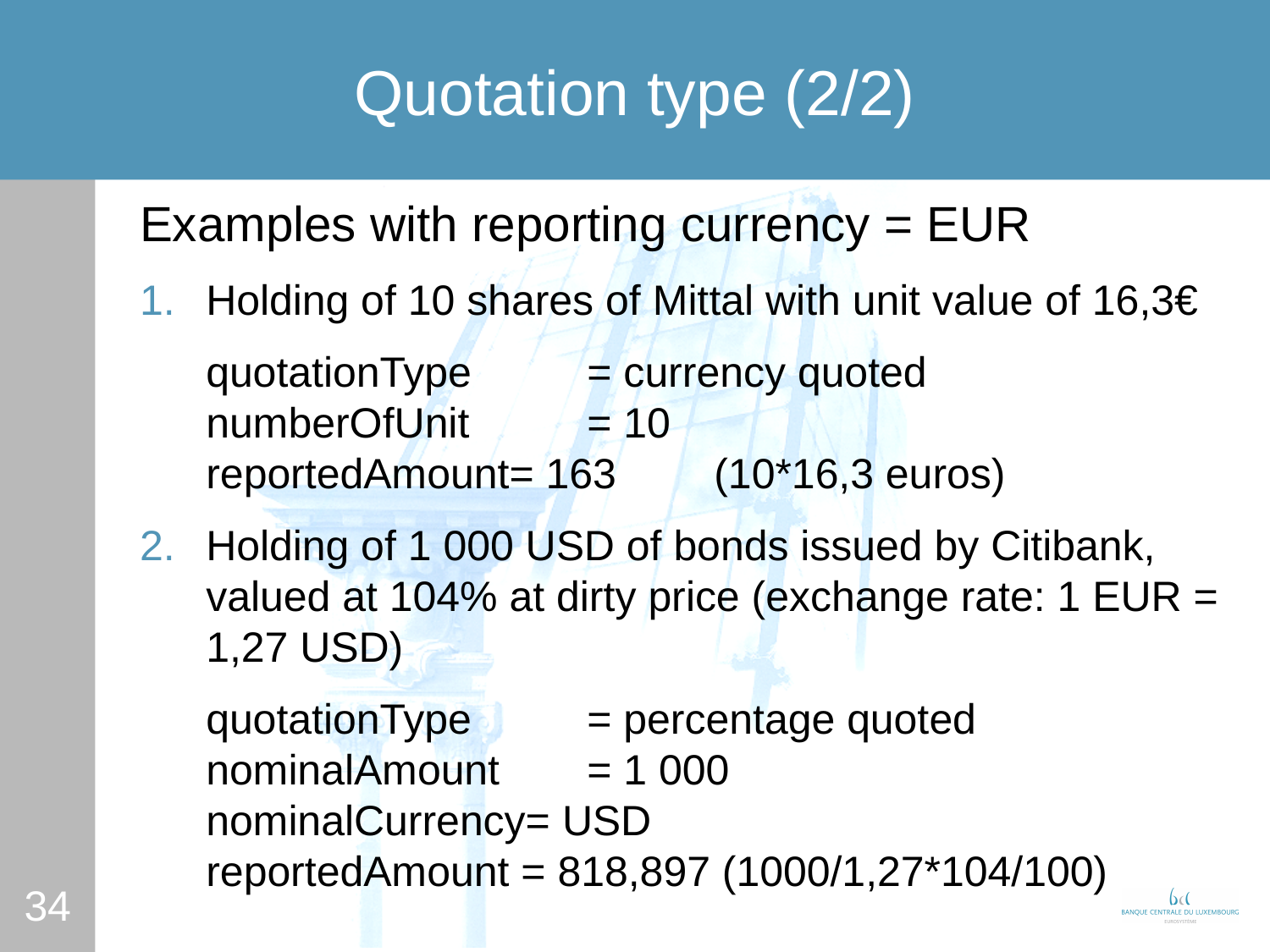

# Quotation type (2/2)
Examples with reporting currency = EUR
Holding of 10 shares of Mittal with unit value of 16,3€
	quotationType	= currency quoted
	numberOfUnit 	= 10
reportedAmount= 163 	(10*16,3 euros)
Holding of 1 000 USD of bonds issued by Citibank, valued at 104% at dirty price (exchange rate: 1 EUR = 1,27 USD)
	quotationType	= percentage quoted
	nominalAmount 	= 1 000
nominalCurrency= USD
reportedAmount = 818,897 (1000/1,27*104/100)

34